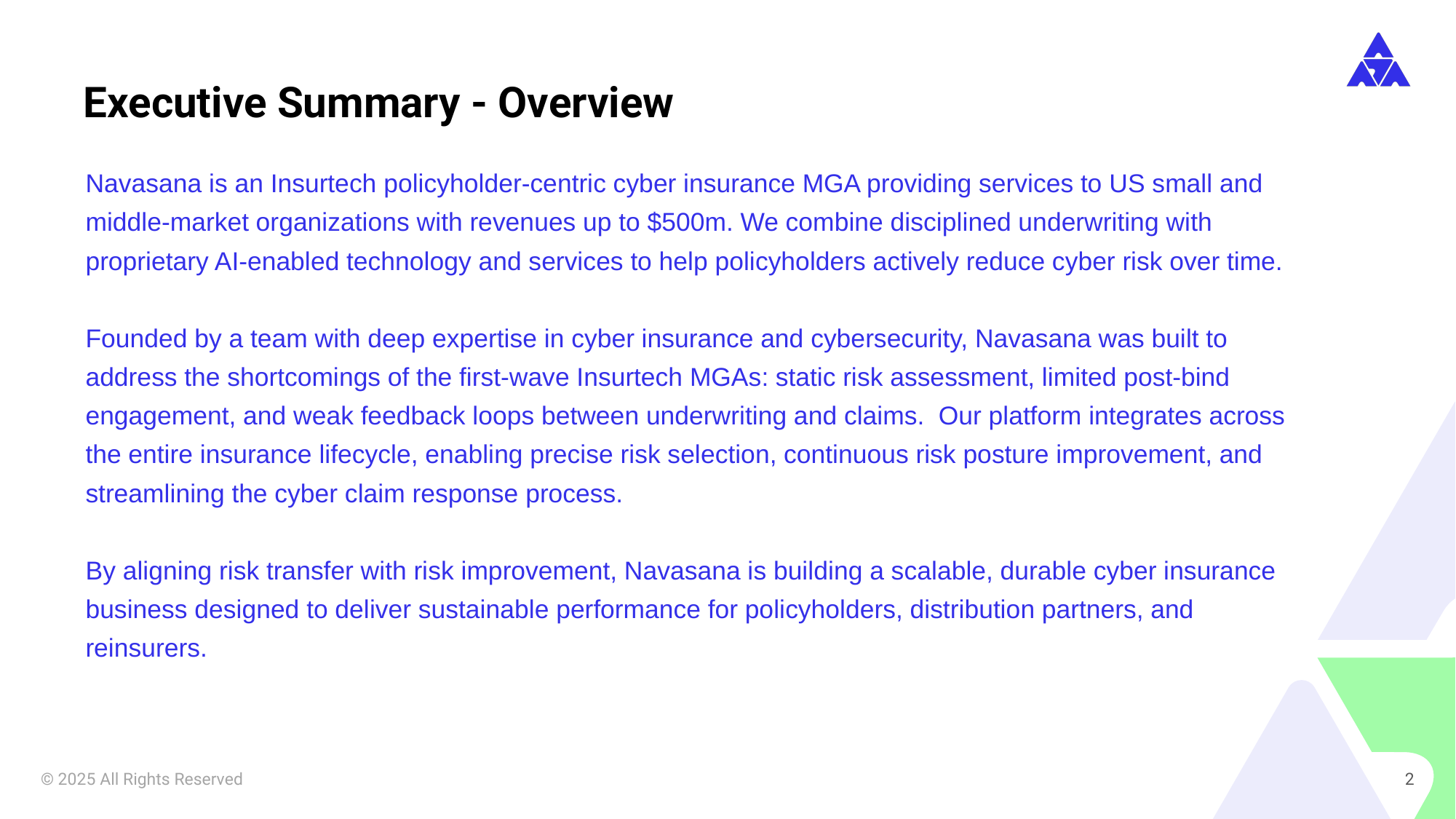

Executive Summary - Overview
Navasana is an Insurtech policyholder-centric cyber insurance MGA providing services to US small and middle-market organizations with revenues up to $500m. We combine disciplined underwriting with proprietary AI-enabled technology and services to help policyholders actively reduce cyber risk over time.

Founded by a team with deep expertise in cyber insurance and cybersecurity, Navasana was built to address the shortcomings of the first-wave Insurtech MGAs: static risk assessment, limited post-bind engagement, and weak feedback loops between underwriting and claims.  Our platform integrates across the entire insurance lifecycle, enabling precise risk selection, continuous risk posture improvement, and streamlining the cyber claim response process.

By aligning risk transfer with risk improvement, Navasana is building a scalable, durable cyber insurance business designed to deliver sustainable performance for policyholders, distribution partners, and reinsurers.